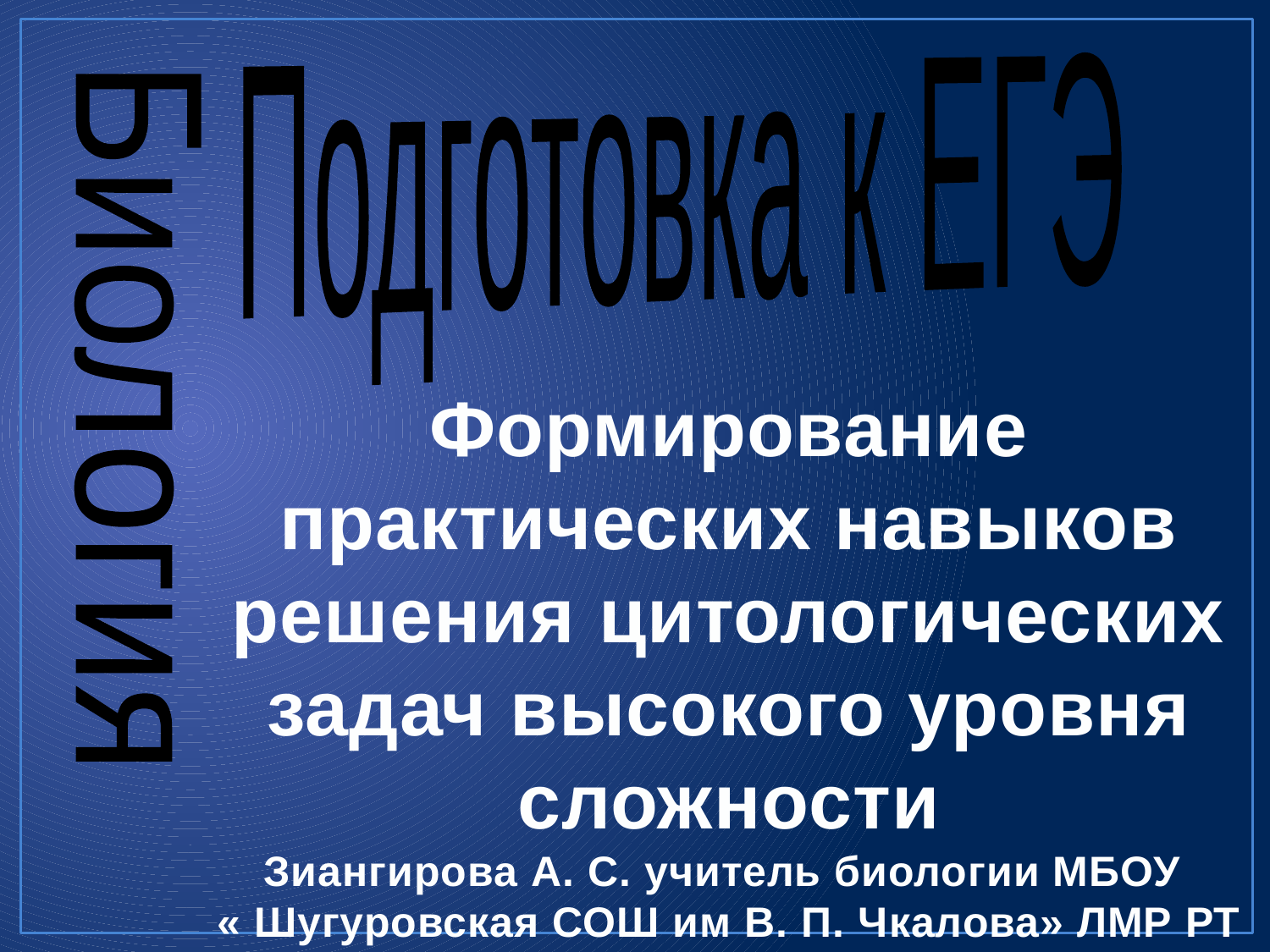

Подготовка к ЕГЭ
Биология

Формирование практических навыков решения цитологических задач высокого уровня сложности
Зиангирова А. С. учитель биологии МБОУ
« Шугуровская СОШ им В. П. Чкалова» ЛМР РТ